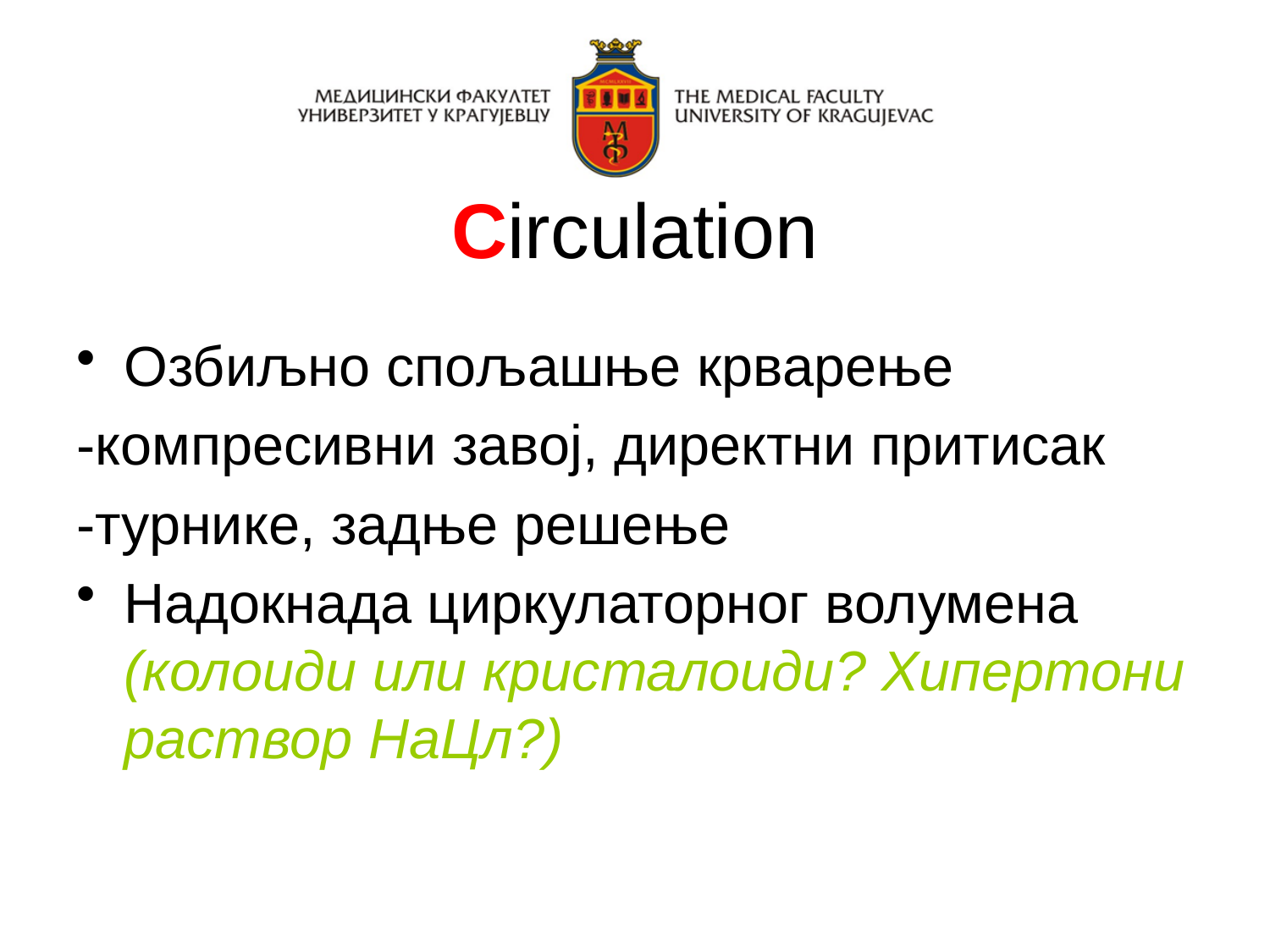

# Circulation
Озбиљно спољашње крварење
-компресивни завој, директни притисак
-турнике, задње решење
Надокнада циркулаторног волумена (колоиди или кристалоиди? Хипертони раствор НаЦл?)